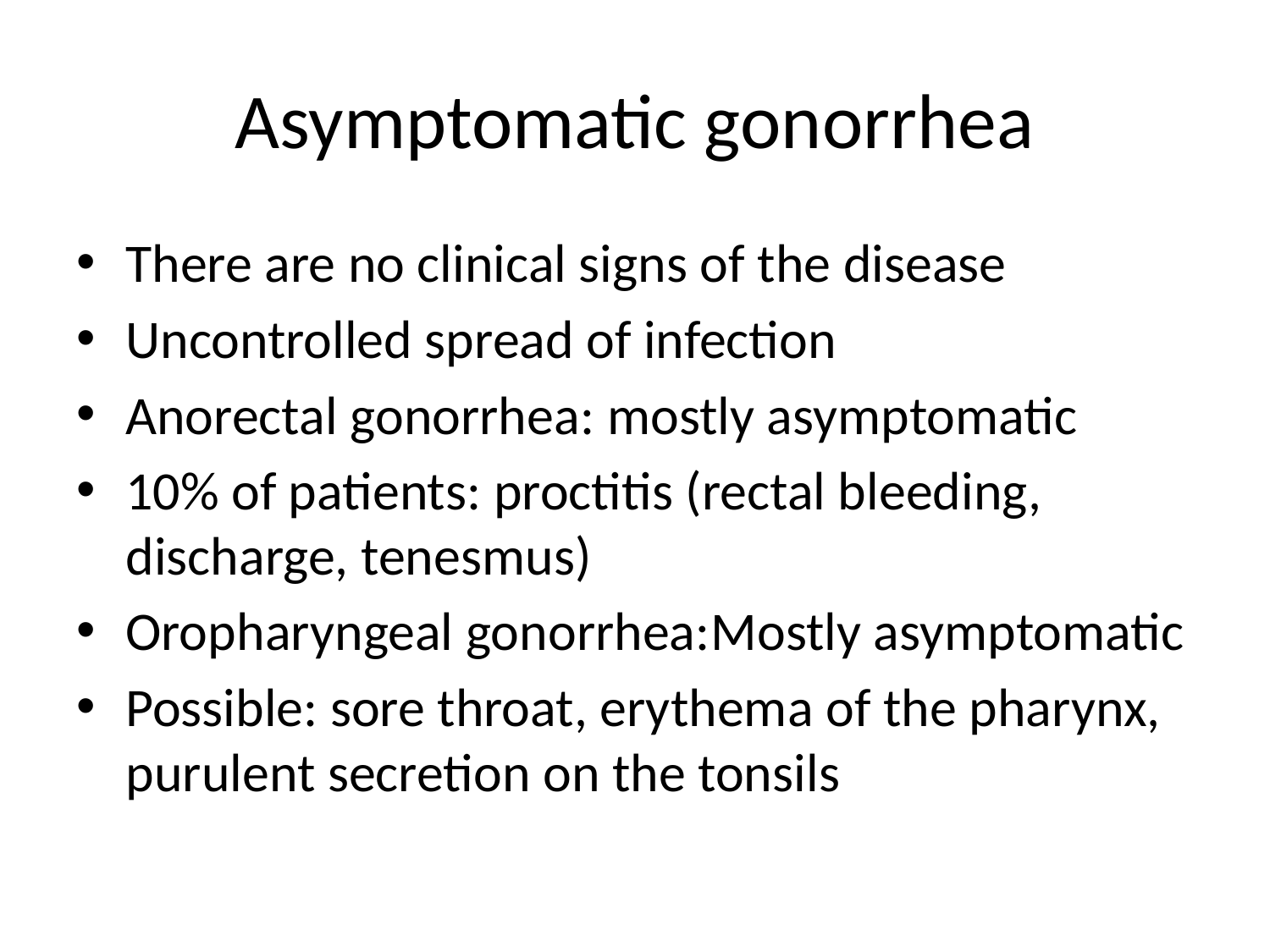

# Asymptomatic gonorrhea
There are no clinical signs of the disease
Uncontrolled spread of infection
Anorectal gonorrhea: mostly asymptomatic
10% of patients: proctitis (rectal bleeding, discharge, tenesmus)
Oropharyngeal gonorrhea:Mostly asymptomatic
Possible: sore throat, erythema of the pharynx, purulent secretion on the tonsils